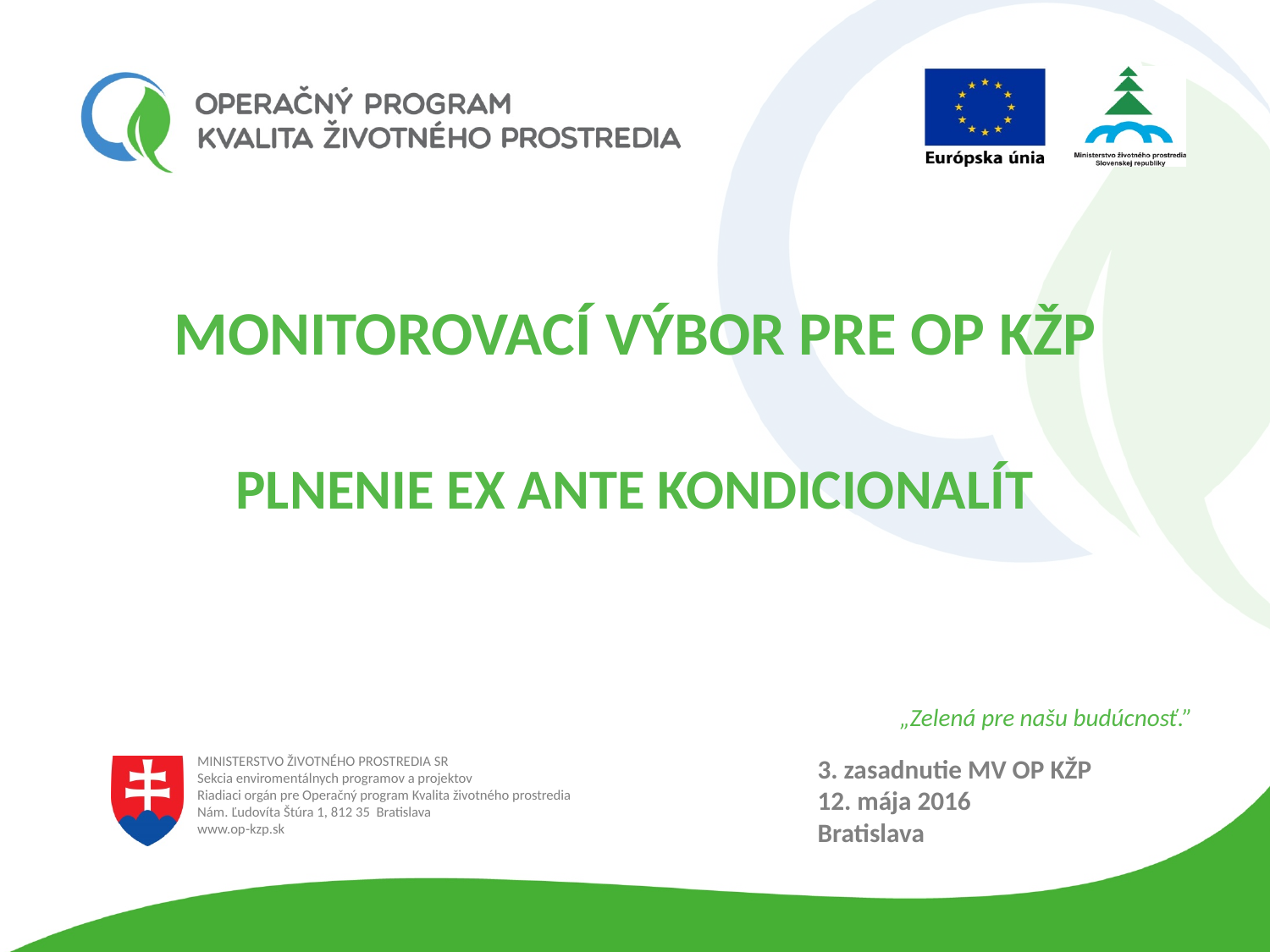

# Monitorovací výbor PRE OP KŽP plneniE ex ante kondicionalít
3. zasadnutie MV OP KŽP
12. mája 2016
Bratislava